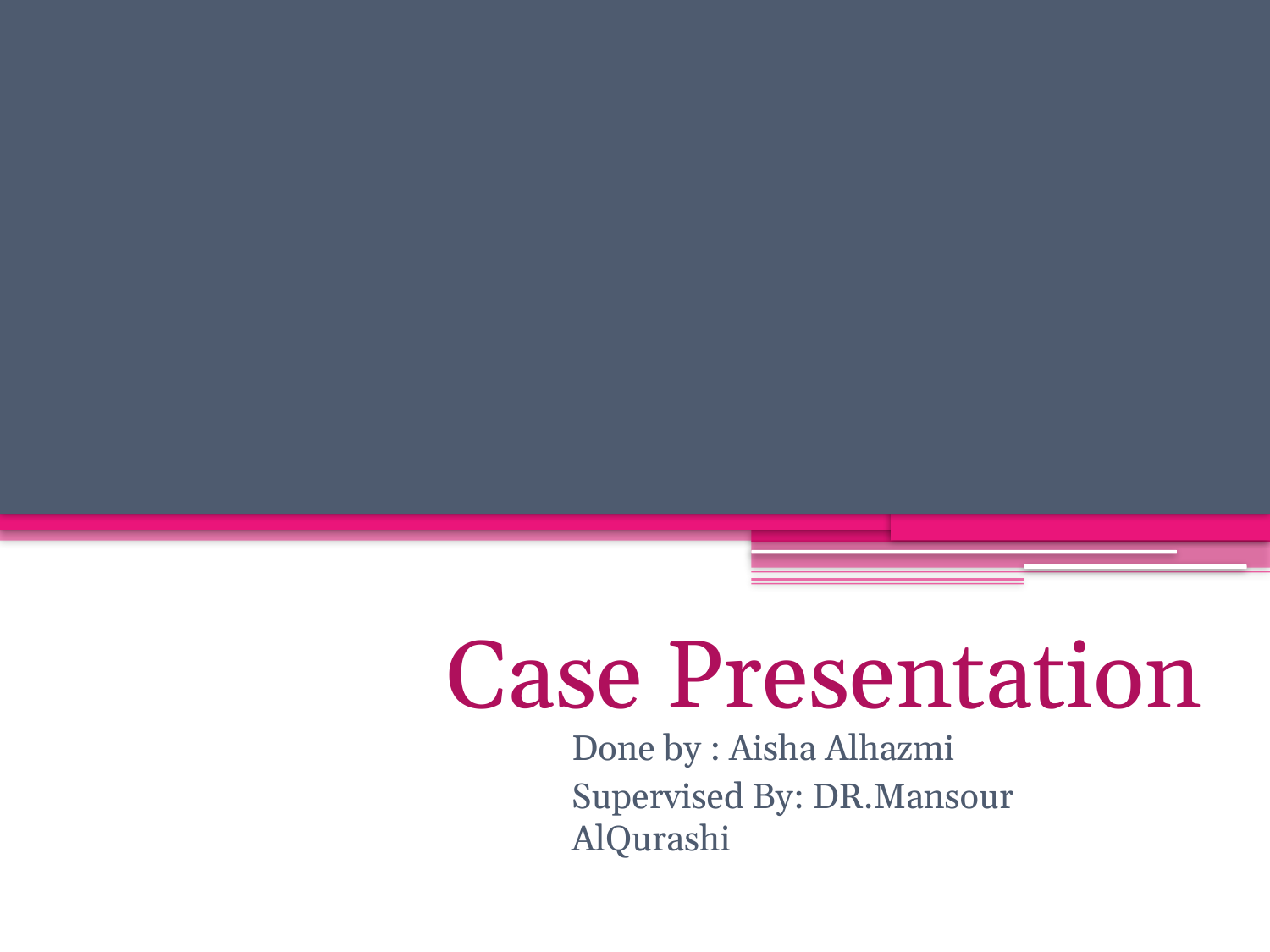

# Case Presentation
Done by : Aisha Alhazmi
Supervised By: DR.Mansour AlQurashi